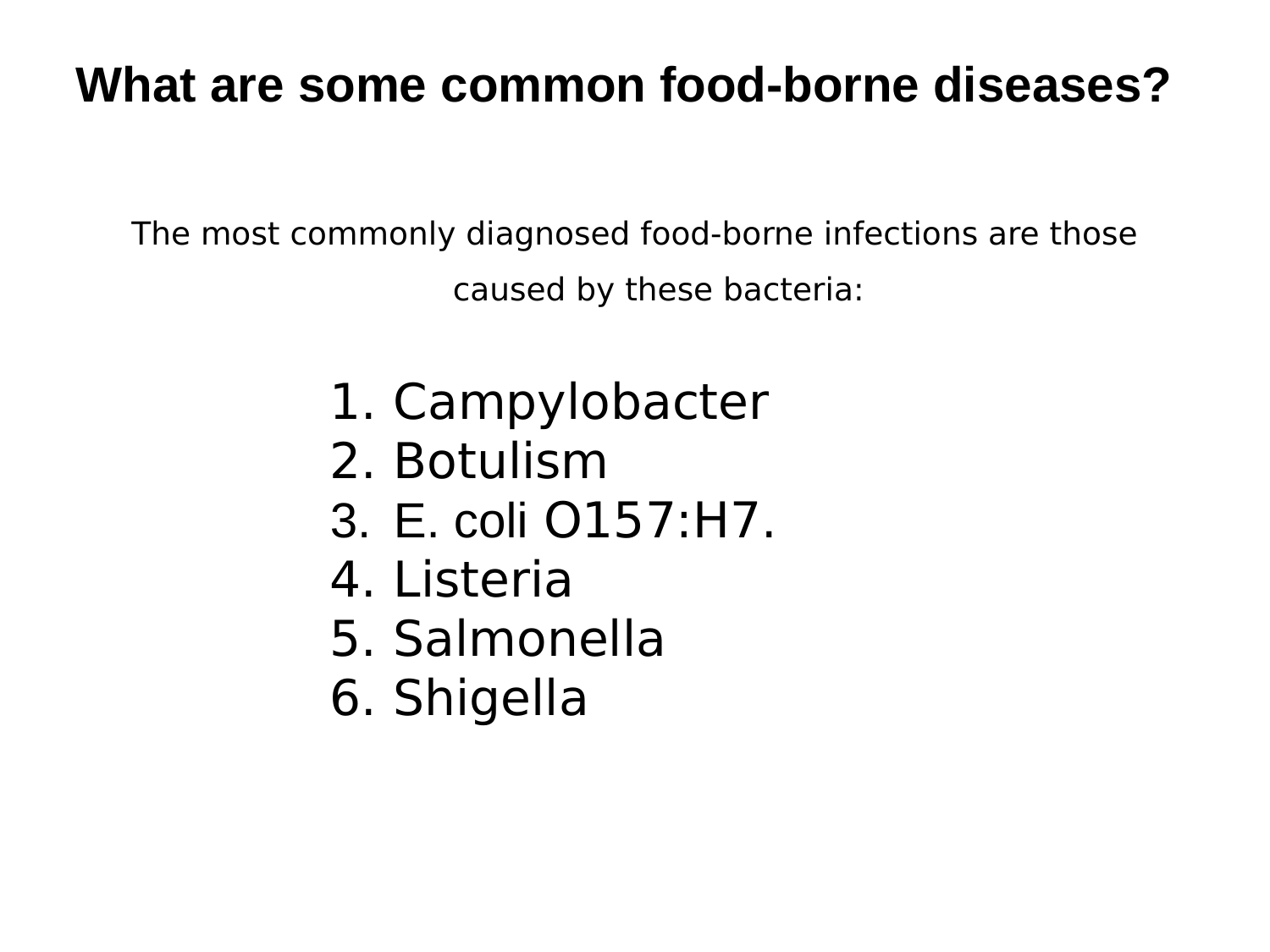

What are some common food-borne diseases?

The most commonly diagnosed food-borne infections are those caused by these bacteria:

Campylobacter
Botulism
E. coli O157:H7.
Listeria
Salmonella
Shigella